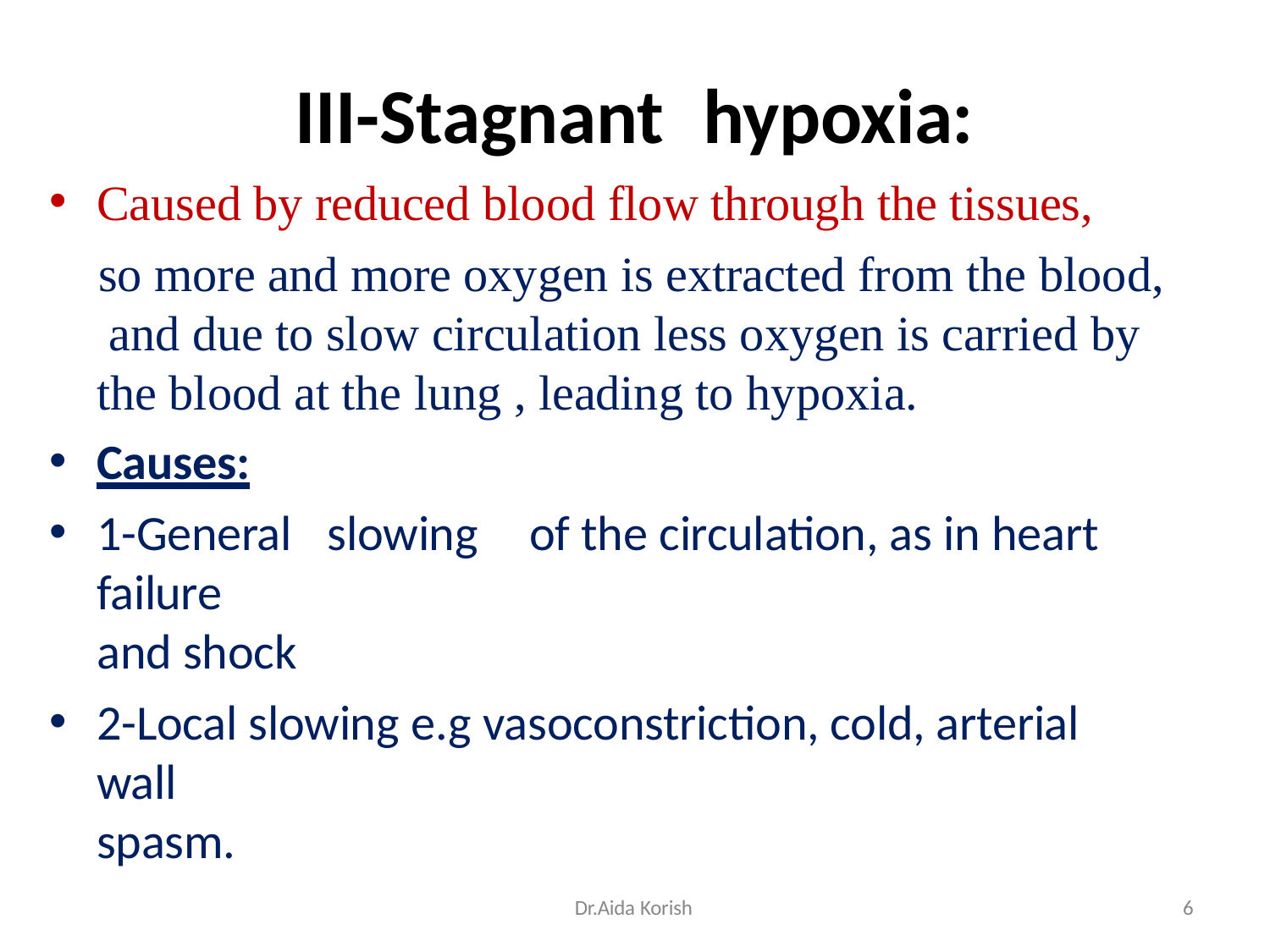

# III-Stagnant	hypoxia:
Caused by reduced blood flow through the tissues,
so more and more oxygen is extracted from the blood,  and due to slow circulation less oxygen is carried by  the blood at the lung , leading to hypoxia.
Causes:
1-General   slowing	of the circulation, as in heart failure
and shock
2-Local slowing e.g vasoconstriction, cold, arterial wall
spasm.
Dr.Aida Korish
6